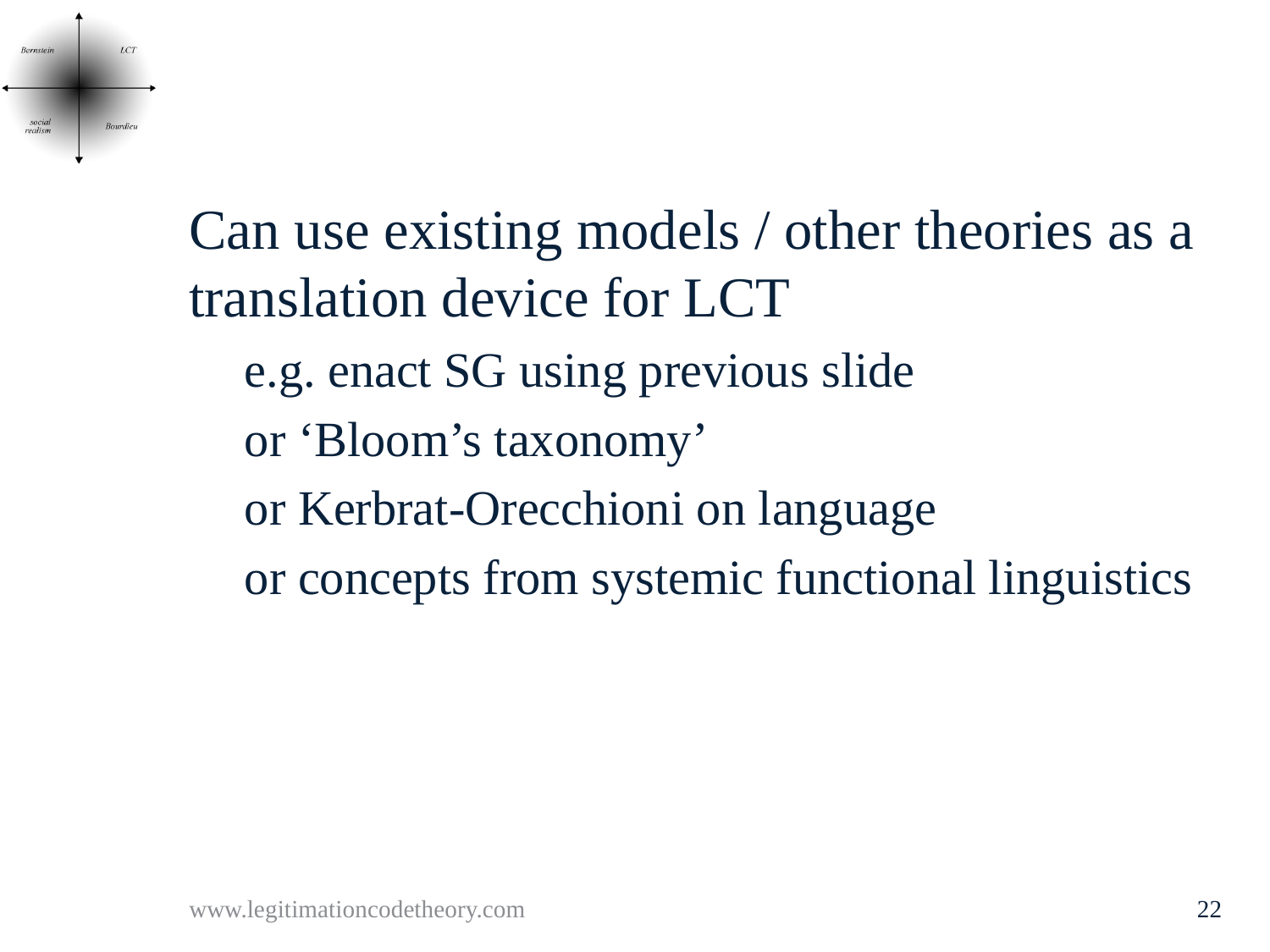

#

Can use existing models / other theories as a translation device for LCT
e.g. enact SG using previous slide
or ‘Bloom’s taxonomy’
or Kerbrat-Orecchioni on language
or concepts from systemic functional linguistics
www.legitimationcodetheory.com
22